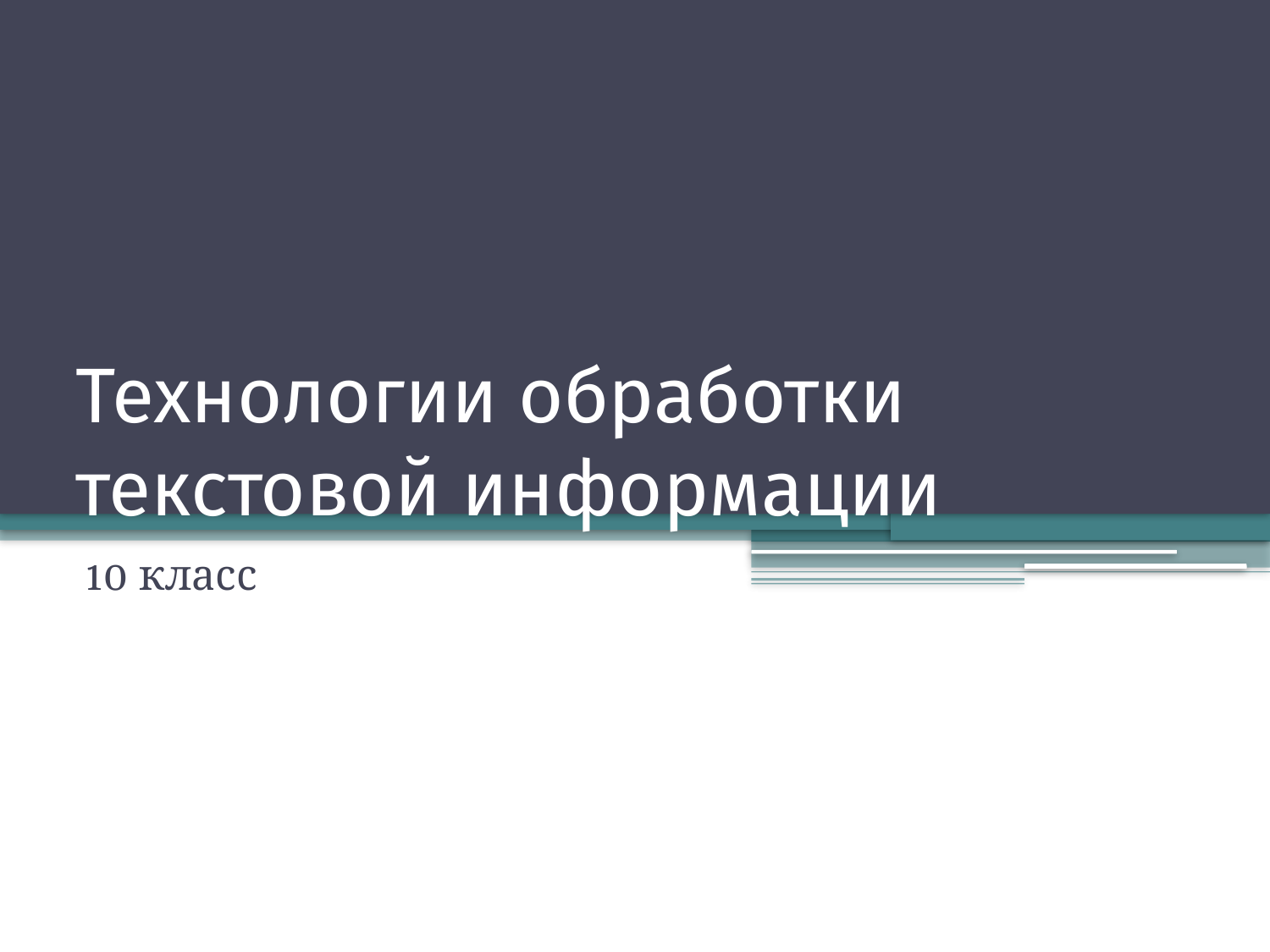

# Технологии обработки текстовой информации
10 класс